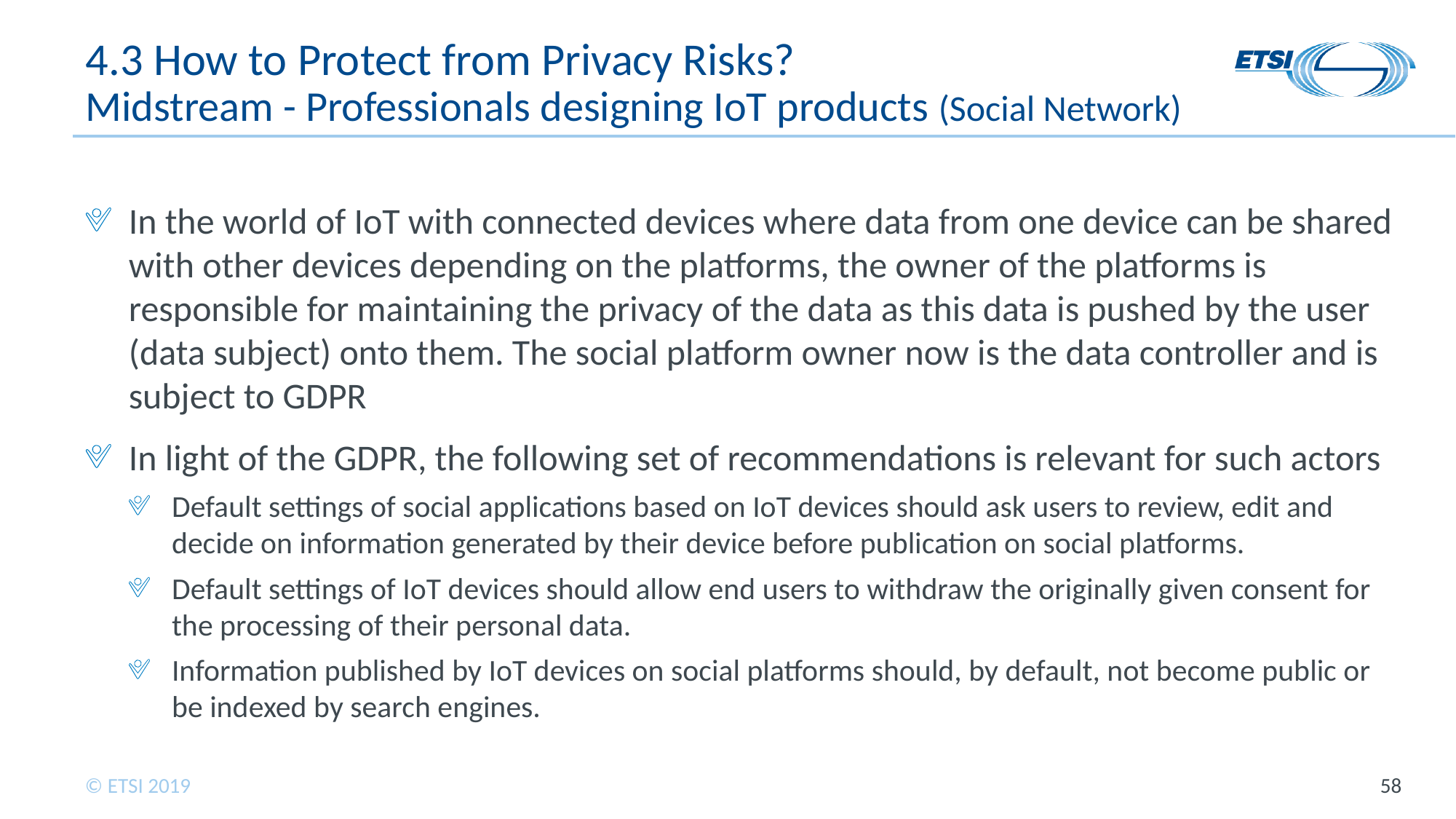

# 4.3 How to Protect from Privacy Risks? Midstream - Professionals designing IoT products (Social Network)
In the world of IoT with connected devices where data from one device can be shared with other devices depending on the platforms, the owner of the platforms is responsible for maintaining the privacy of the data as this data is pushed by the user (data subject) onto them. The social platform owner now is the data controller and is subject to GDPR
In light of the GDPR, the following set of recommendations is relevant for such actors
Default settings of social applications based on IoT devices should ask users to review, edit and decide on information generated by their device before publication on social platforms.
Default settings of IoT devices should allow end users to withdraw the originally given consent for the processing of their personal data.
Information published by IoT devices on social platforms should, by default, not become public or be indexed by search engines.